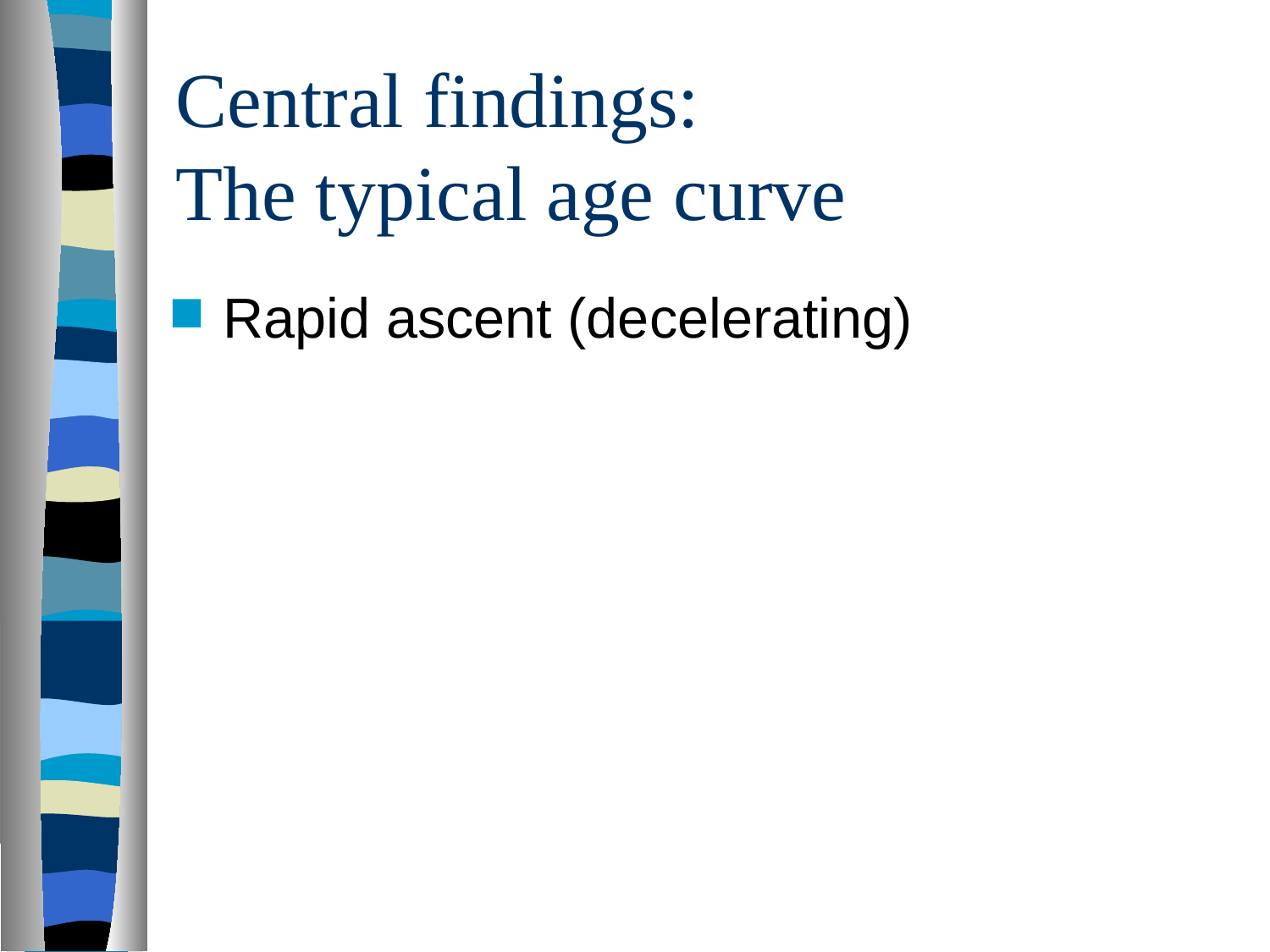

# Central findings: The typical age curve
Rapid ascent (decelerating)